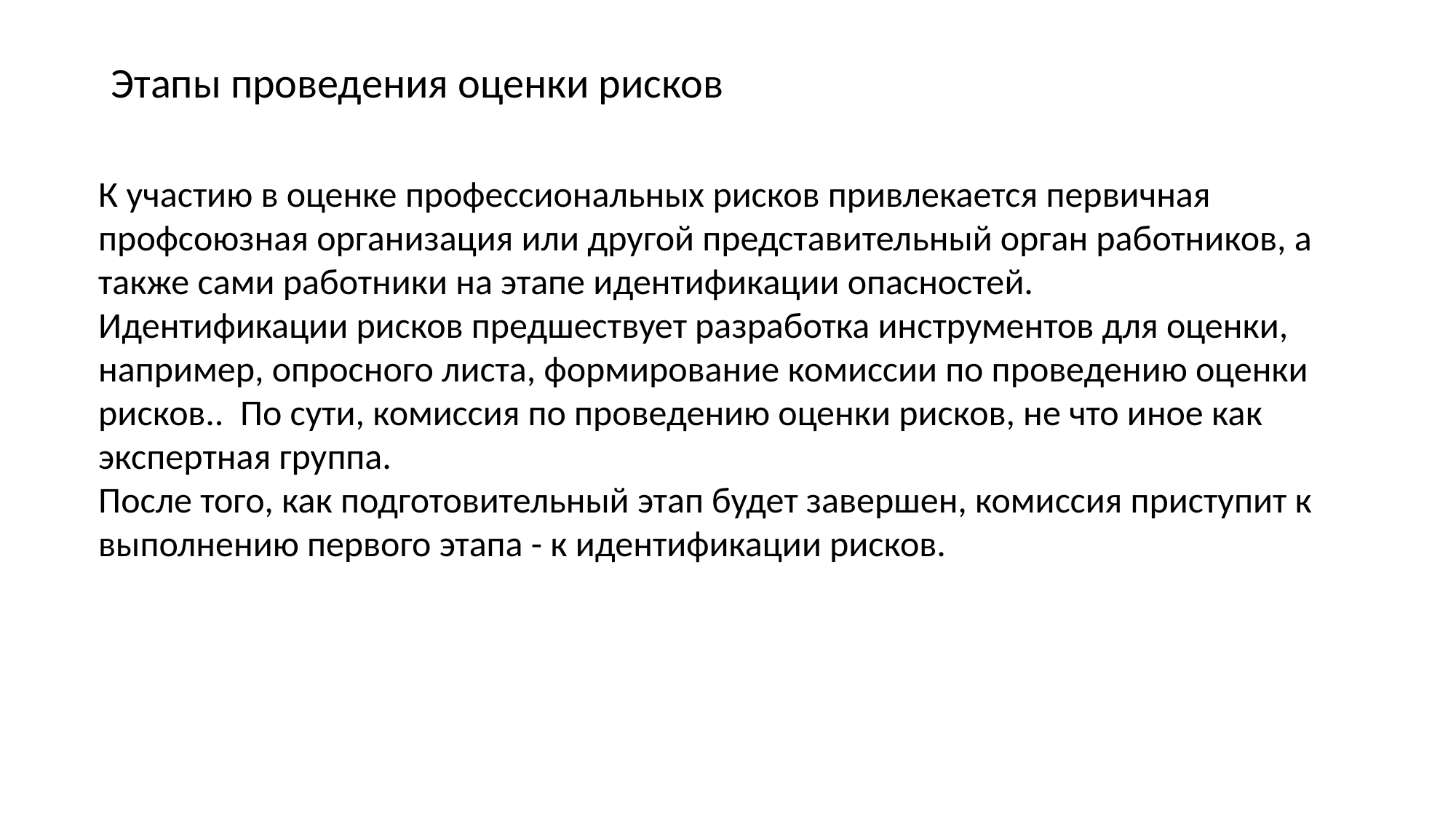

Этапы проведения оценки рисков
К участию в оценке профессиональных рисков привлекается первичная профсоюзная организация или другой представительный орган работников, а также сами работники на этапе идентификации опасностей.
Идентификации рисков предшествует разработка инструментов для оценки, например, опросного листа, формирование комиссии по проведению оценки рисков..  По сути, комиссия по проведению оценки рисков, не что иное как экспертная группа.
После того, как подготовительный этап будет завершен, комиссия приступит к выполнению первого этапа - к идентификации рисков.